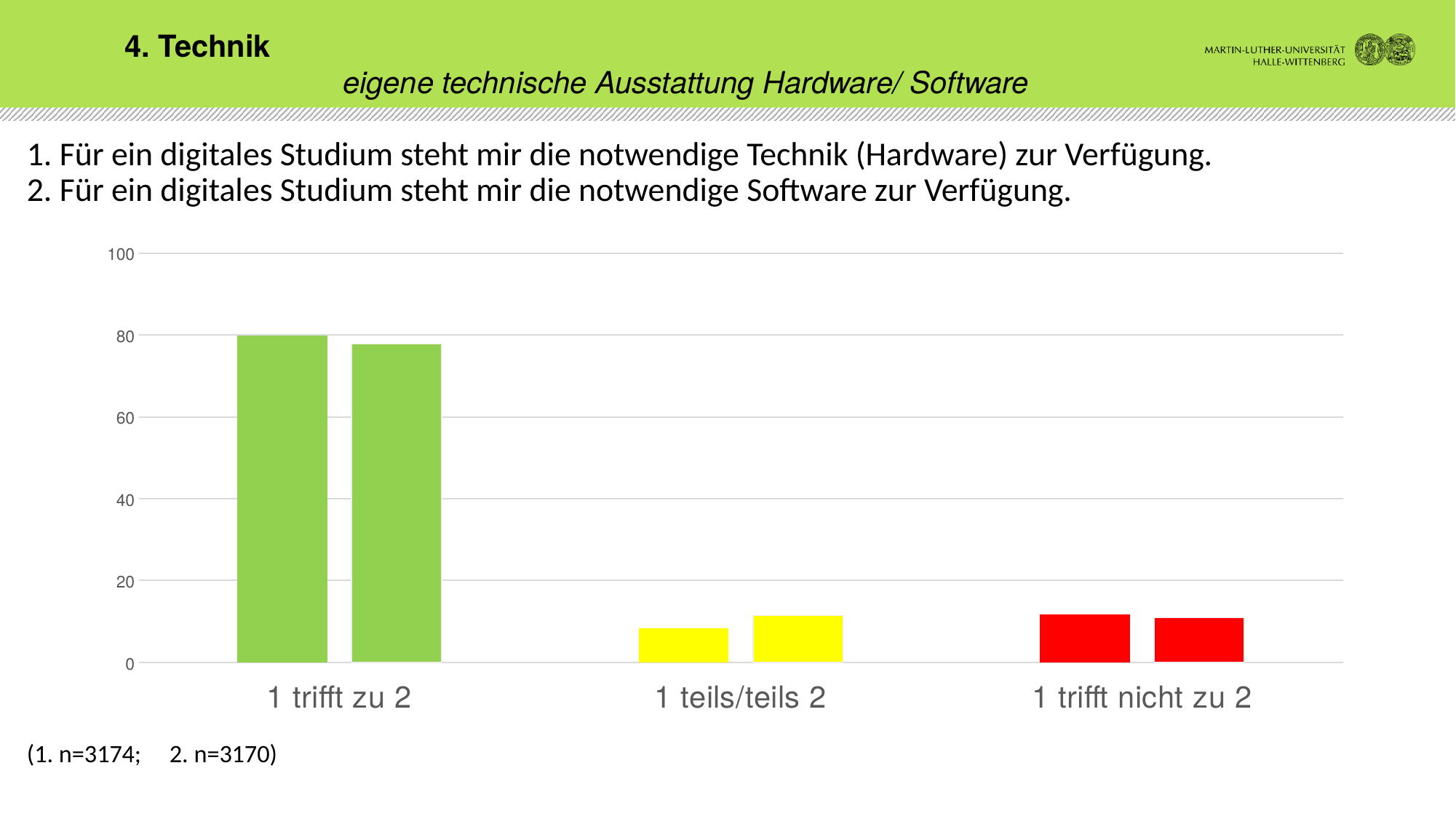

4. Technik
    		eigene technische Ausstattung Hardware/ Software
# 1. Für ein digitales Studium steht mir die notwendige Technik (Hardware) zur Verfügung. 2. Für ein digitales Studium steht mir die notwendige Software zur Verfügung. (1. n=3174;     2. n=3170)

### Chart

| Category | 1 | 2 |
|---|---|---|
| 1 trifft zu 2 | 79.9 | 77.8 |
| 1 teils/teils 2 | 8.4 | 11.4 |
| 1 trifft nicht zu 2 | 11.7 | 10.9 |